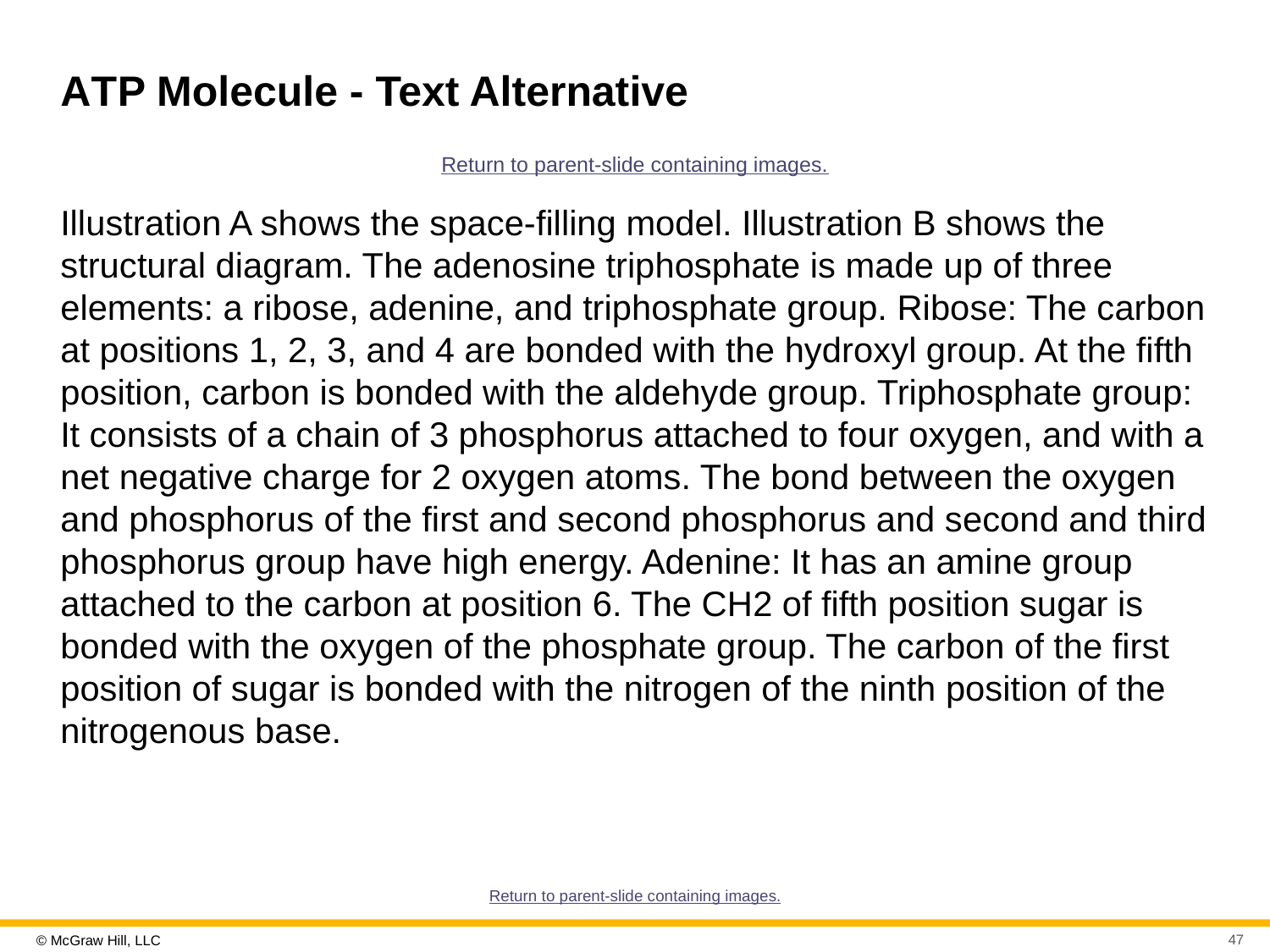

# A T P Molecule - Text Alternative
Return to parent-slide containing images.
Illustration A shows the space-filling model. Illustration B shows the structural diagram. The adenosine triphosphate is made up of three elements: a ribose, adenine, and triphosphate group. Ribose: The carbon at positions 1, 2, 3, and 4 are bonded with the hydroxyl group. At the fifth position, carbon is bonded with the aldehyde group. Triphosphate group: It consists of a chain of 3 phosphorus attached to four oxygen, and with a net negative charge for 2 oxygen atoms. The bond between the oxygen and phosphorus of the first and second phosphorus and second and third phosphorus group have high energy. Adenine: It has an amine group attached to the carbon at position 6. The CH2 of fifth position sugar is bonded with the oxygen of the phosphate group. The carbon of the first position of sugar is bonded with the nitrogen of the ninth position of the nitrogenous base.
Return to parent-slide containing images.
47